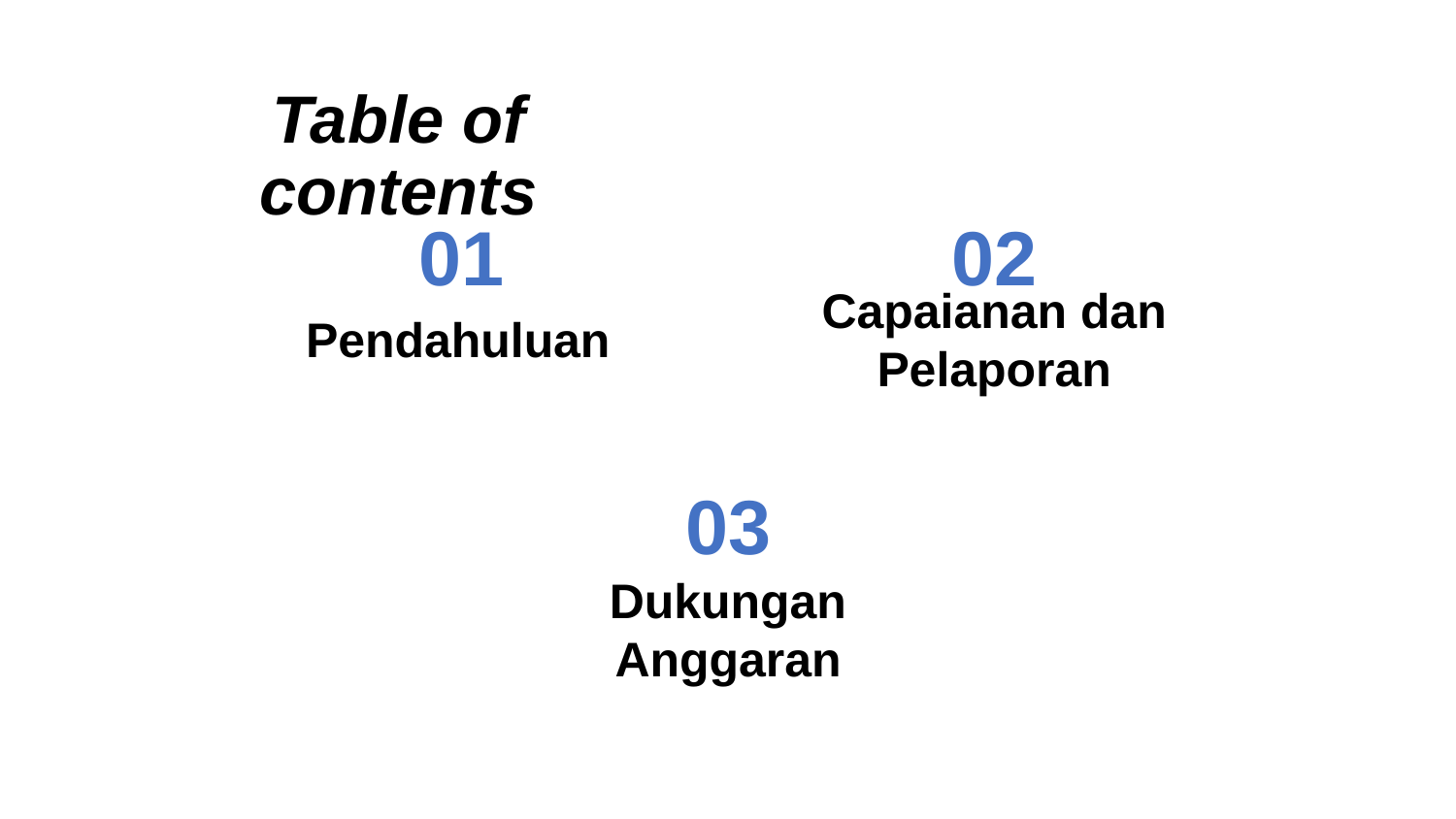

# Table of contents
01
02
Pendahuluan
Capaianan dan Pelaporan
03
Dukungan Anggaran